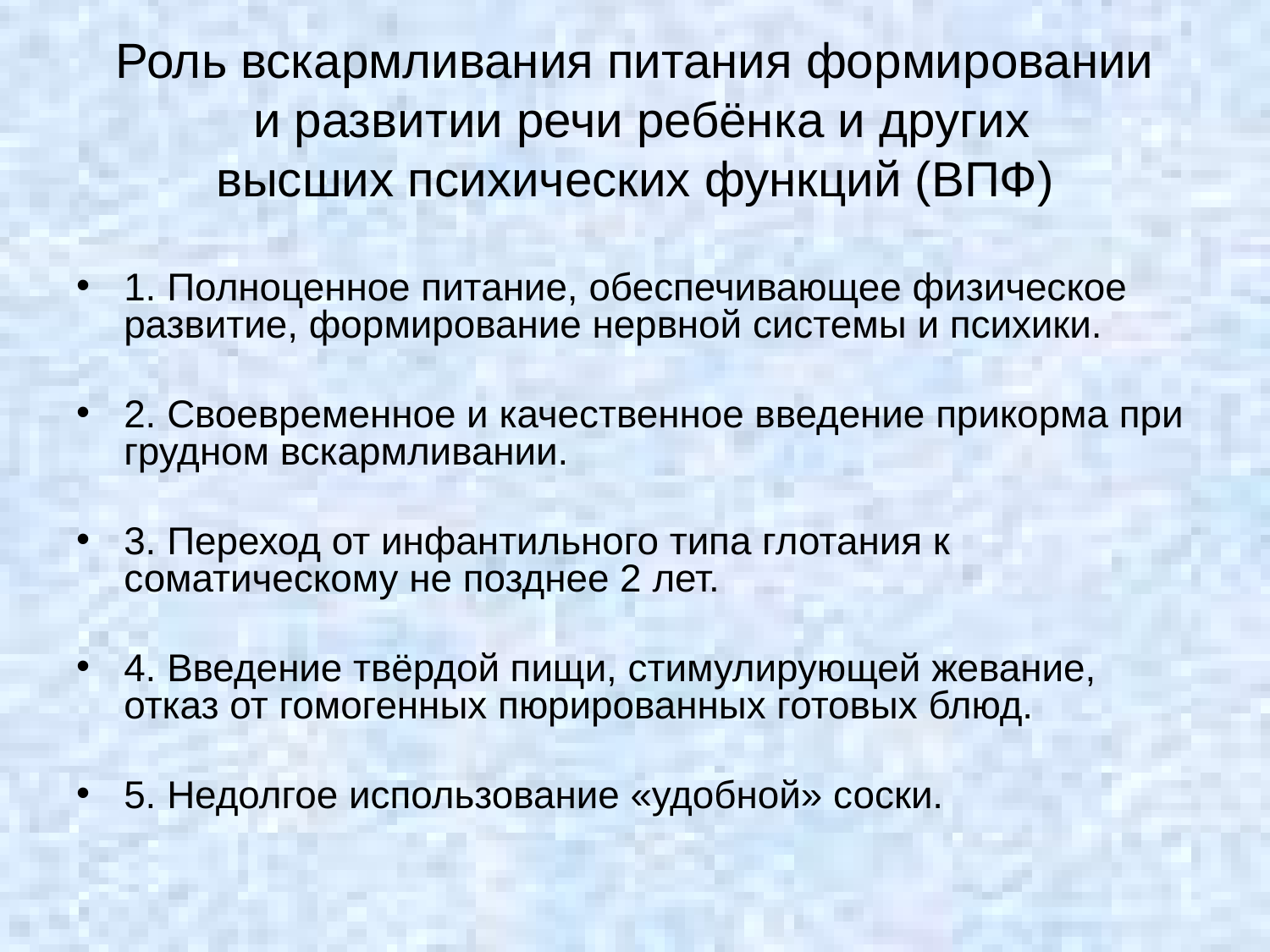

# Роль вскармливания питания формировании и развитии речи ребёнка и других высших психических функций (ВПФ)
1. Полноценное питание, обеспечивающее физическое развитие, формирование нервной системы и психики.

2. Своевременное и качественное введение прикорма при грудном вскармливании.

3. Переход от инфантильного типа глотания к соматическому не позднее 2 лет.

4. Введение твёрдой пищи, стимулирующей жевание, отказ от гомогенных пюрированных готовых блюд.

5. Недолгое использование «удобной» соски.